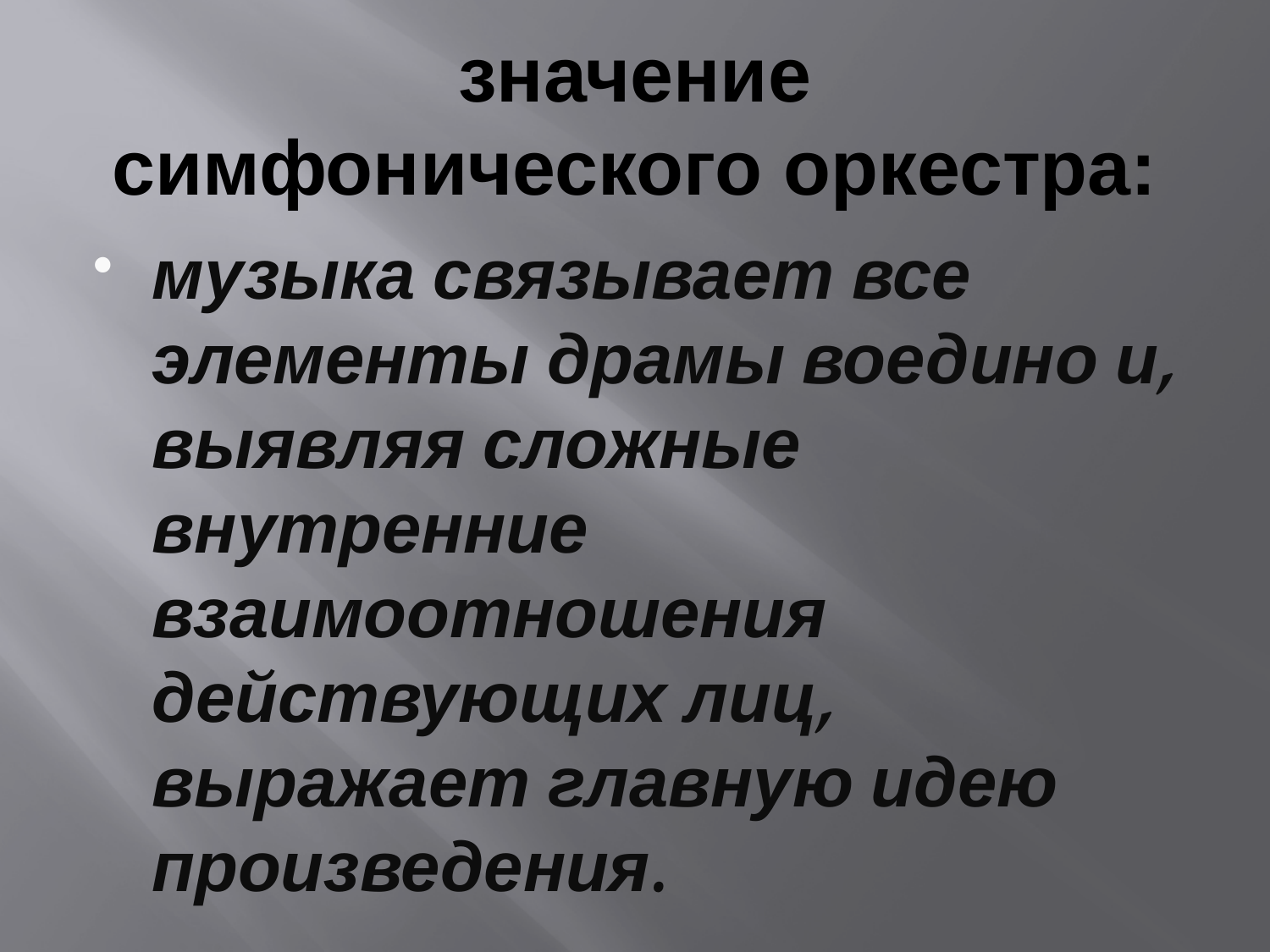

# значение симфонического оркестра:
музыка связывает все элементы драмы воедино и, выявляя сложные внутренние взаимоотношения действующих лиц, выражает главную идею произведения.